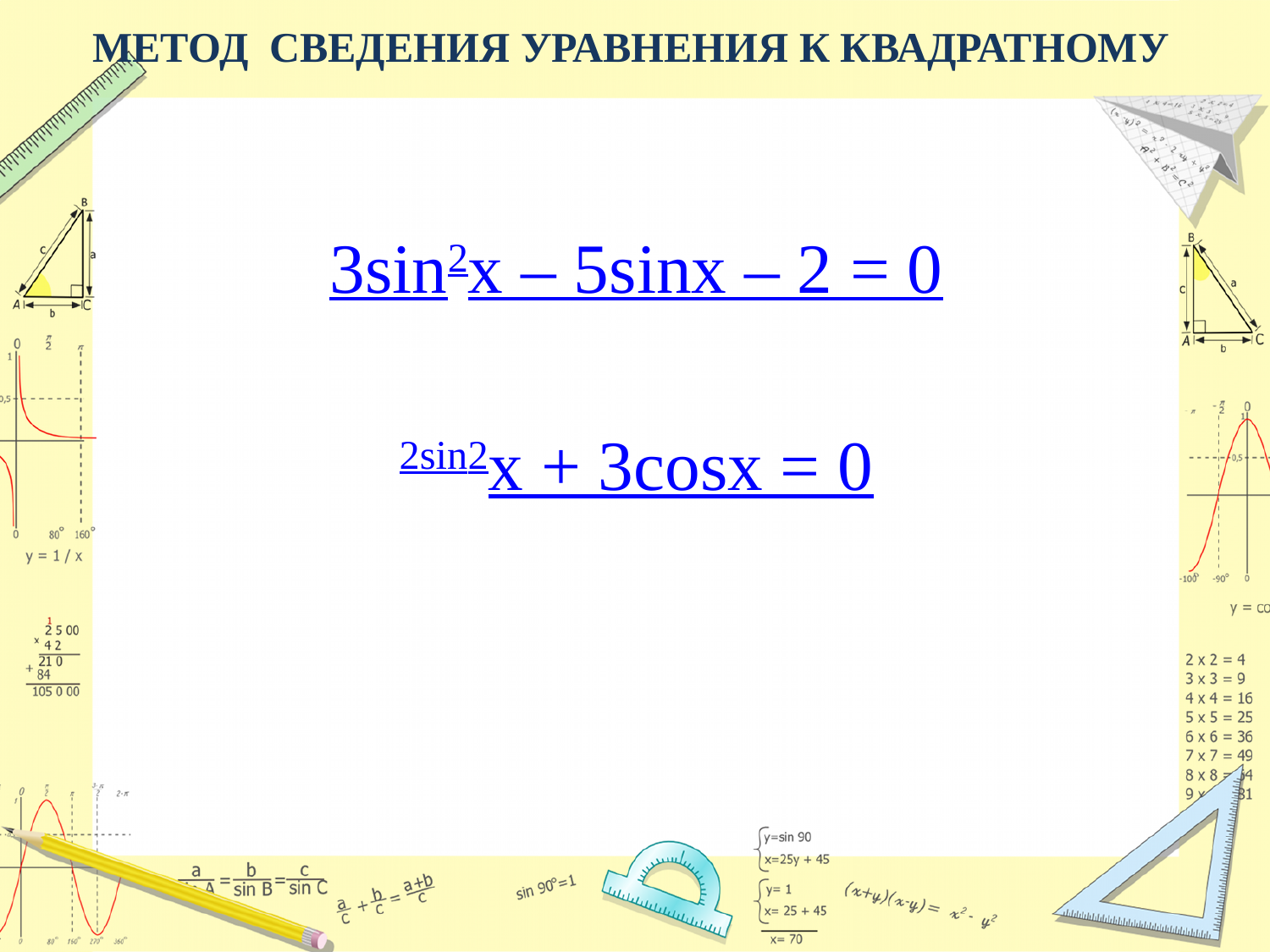

# МЕТОД  СВЕДЕНИЯ УРАВНЕНИЯ К КВАДРАТНОМУ
3sin2x – 5sinx – 2 = 0

2sin2x + 3cosx = 0